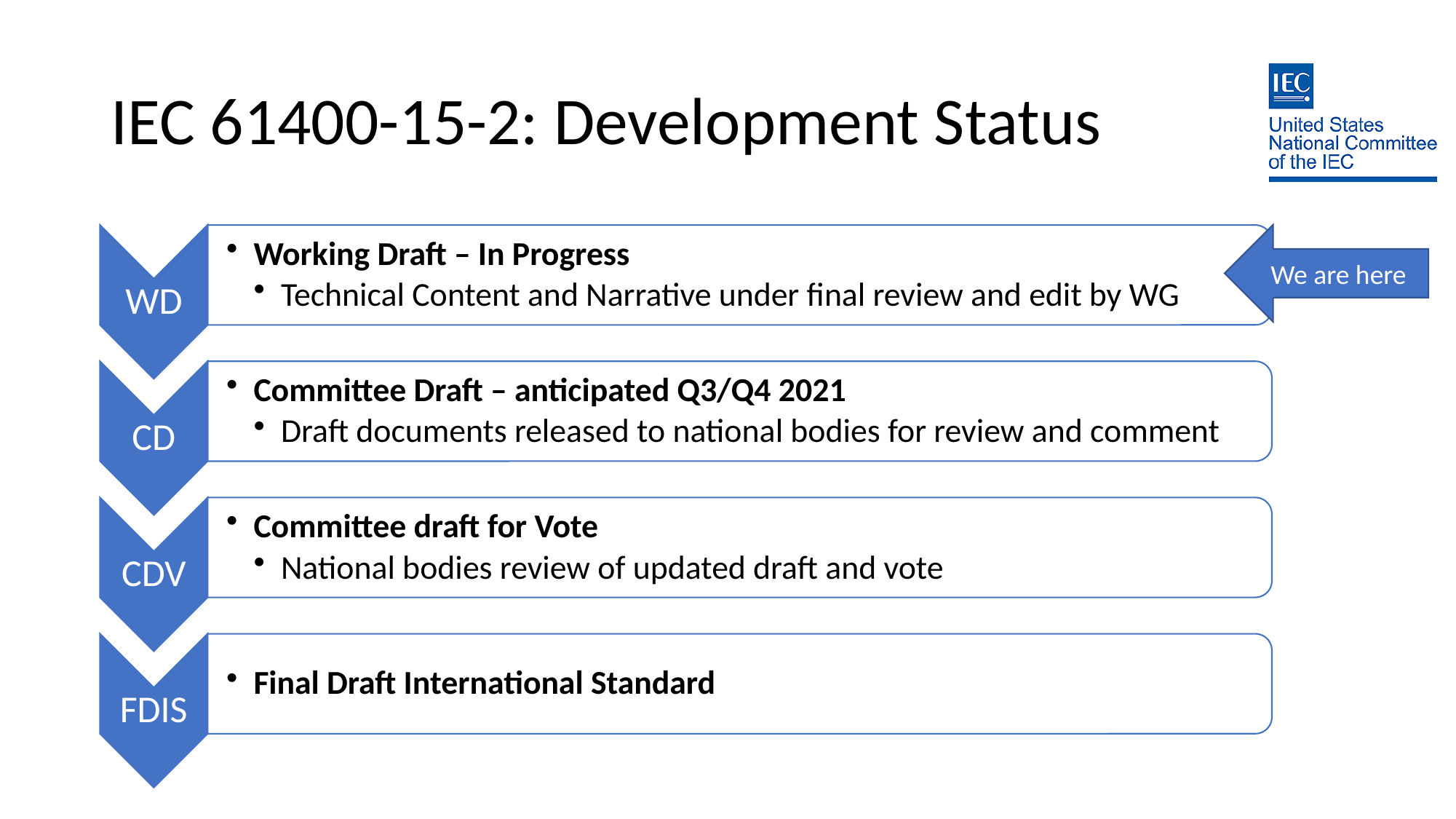

# IEC 61400-15-2: Development Status
WD
Working Draft – In Progress
Technical Content and Narrative under final review and edit by WG
CD
Committee Draft – anticipated Q3/Q4 2021
Draft documents released to national bodies for review and comment
CDV
Committee draft for Vote
National bodies review of updated draft and vote
FDIS
Final Draft International Standard
We are here
29 September 2020
14